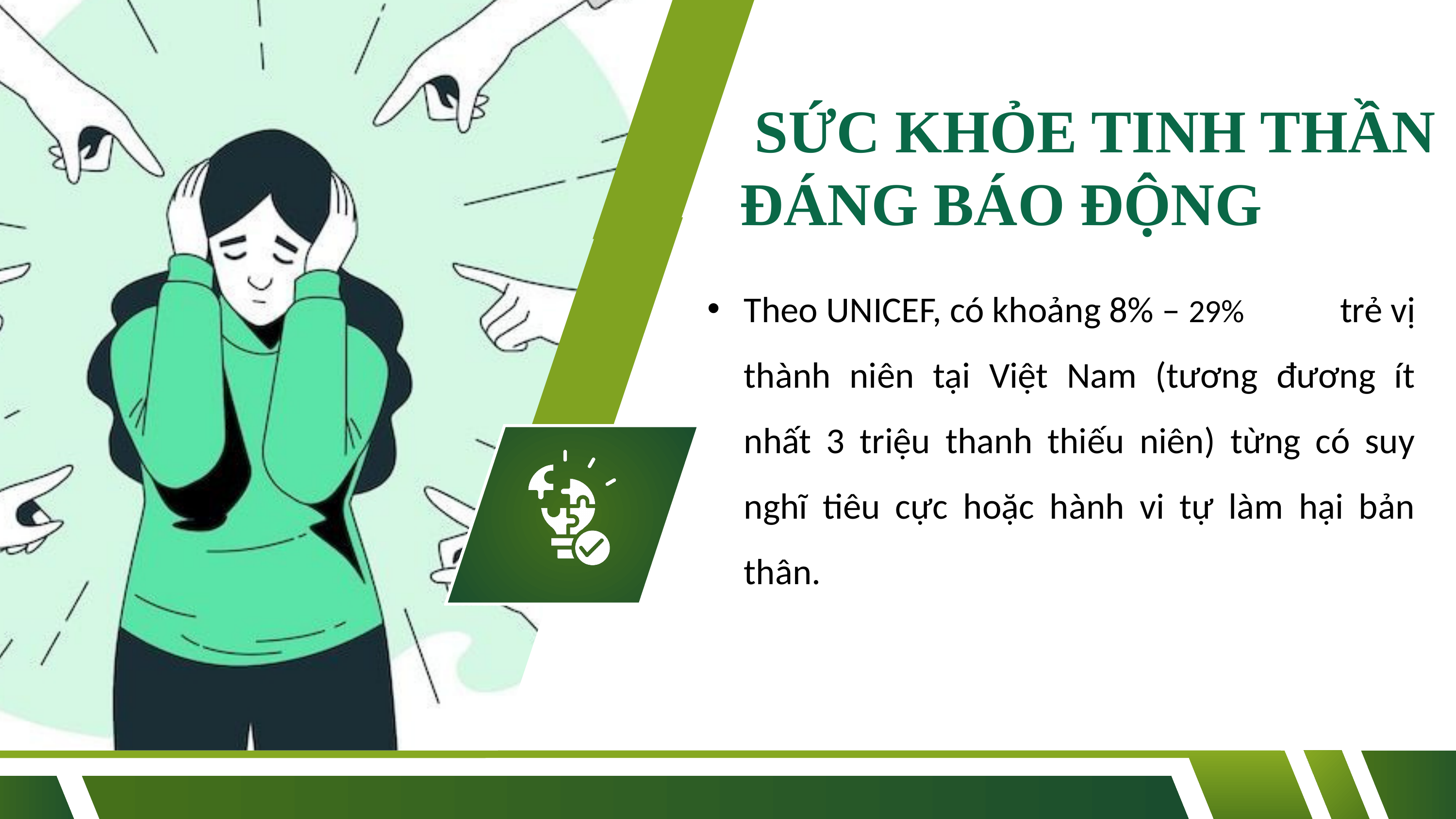

SỨC KHỎE TINH THẦN ĐÁNG BÁO ĐỘNG

Theo UNICEF, có khoảng 8% – 29%             trẻ vị thành niên tại Việt Nam (tương đương ít nhất 3 triệu thanh thiếu niên) từng có suy nghĩ tiêu cực hoặc hành vi tự làm hại bản thân.

8